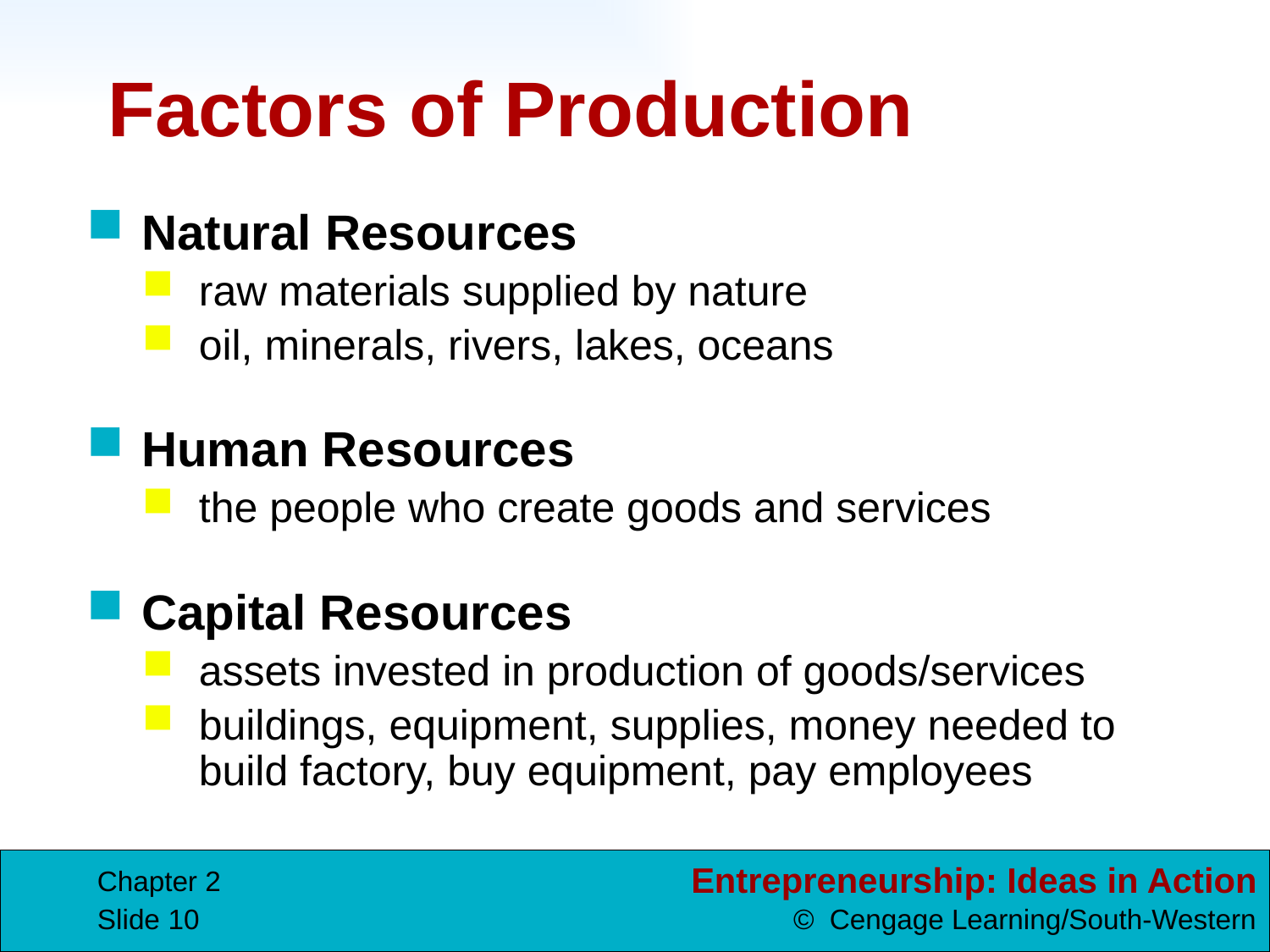

# Factors of Production
Natural Resources
raw materials supplied by nature
oil, minerals, rivers, lakes, oceans
Human Resources
the people who create goods and services
Capital Resources
assets invested in production of goods/services
buildings, equipment, supplies, money needed to build factory, buy equipment, pay employees
Chapter 2
Slide 10